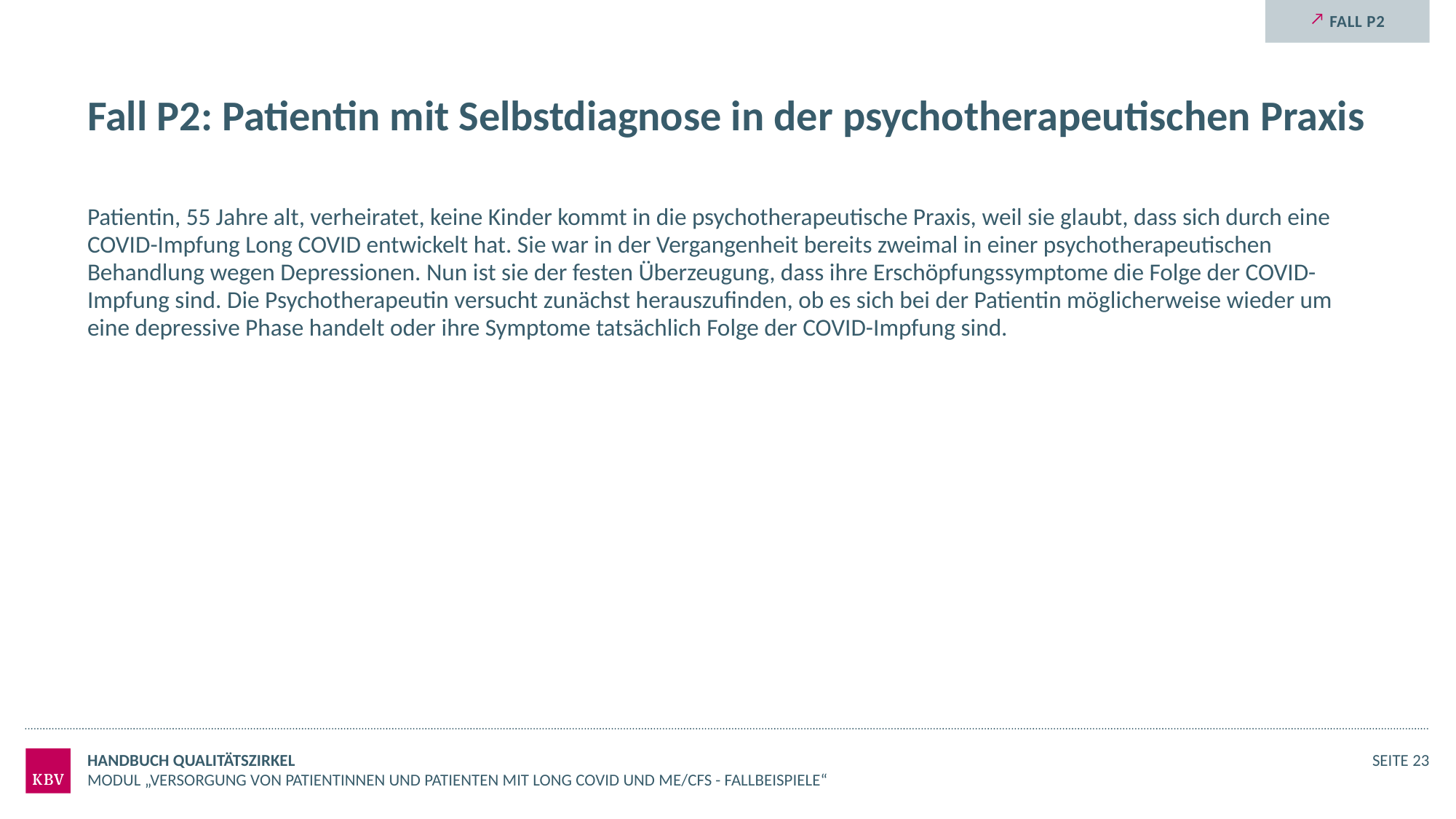

Fall P2
# Fall P2: Patientin mit Selbstdiagnose in der psychotherapeutischen Praxis
Patientin, 55 Jahre alt, verheiratet, keine Kinder kommt in die psychotherapeutische Praxis, weil sie glaubt, dass sich durch eine COVID-Impfung Long COVID entwickelt hat. Sie war in der Vergangenheit bereits zweimal in einer psychotherapeutischen Behandlung wegen Depressionen. Nun ist sie der festen Überzeugung, dass ihre Erschöpfungssymptome die Folge der COVID-Impfung sind. Die Psychotherapeutin versucht zunächst herauszufinden, ob es sich bei der Patientin möglicherweise wieder um eine depressive Phase handelt oder ihre Symptome tatsächlich Folge der COVID-Impfung sind.
Handbuch Qualitätszirkel
Seite 23
Modul „Versorgung von Patientinnen und Patienten mit Long COVID und ME/CFS - Fallbeispiele“